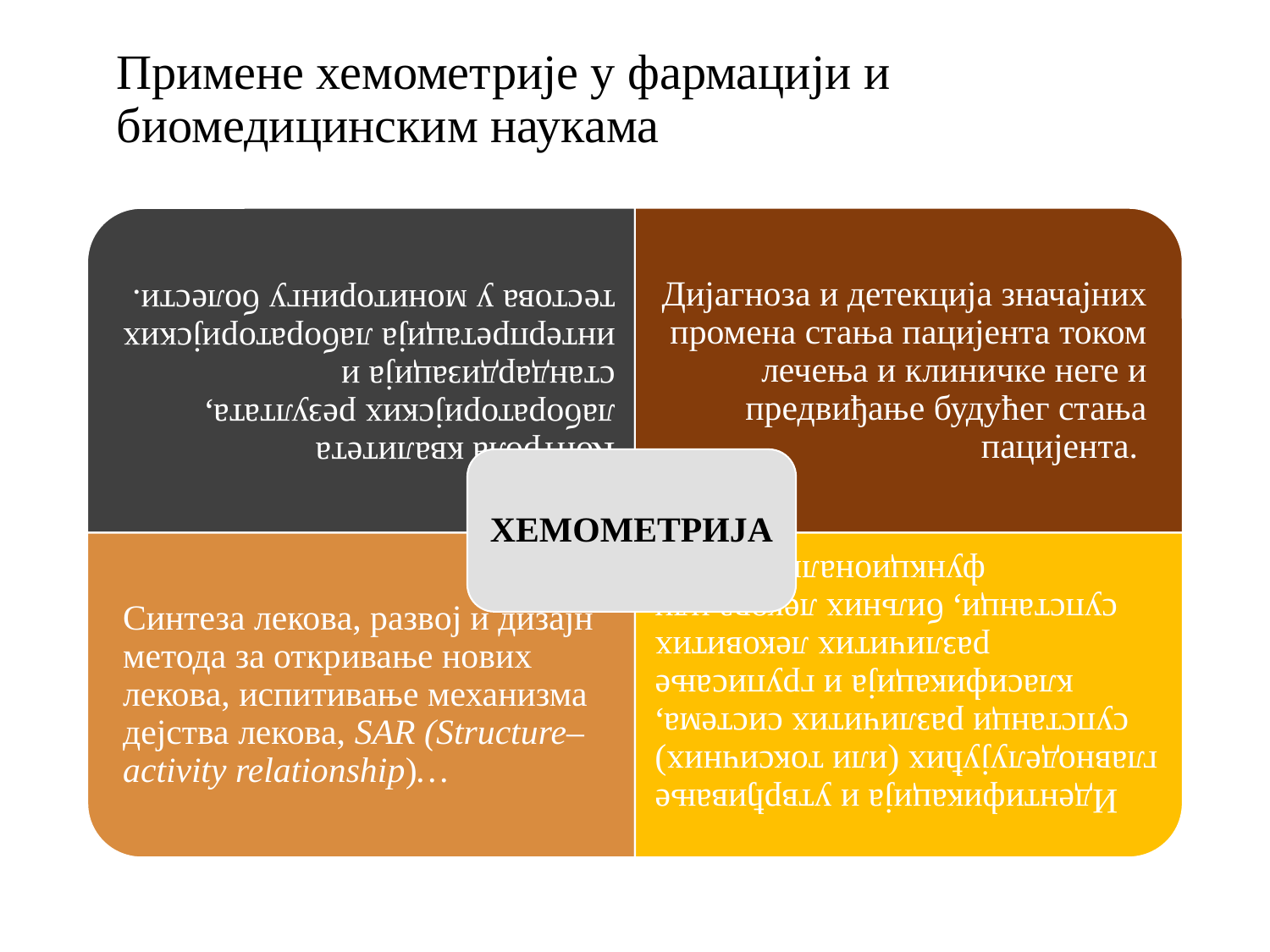

# Примене хемометрије у фармацији и биомедицинским наукама
Контрола квалитета лабораторијских резултата, стандардизација и интерпретација лабораторијских тестова у мониторингу болести.
Дијагноза и детекција значајних промена стања пацијента током лечења и клиничке неге и предвиђање будућег стања пацијента.
Синтеза лекова, развој и дизајн метода за откривање нових лекова, испитивање механизма дејства лекова, SAR (Structure–activity relationship)…
Идентификација и утврђивање главноделујућих (или токсичних) супстанци различитих система, класификација и груписање различитих лековитих супстанци, биљних лекова или функционалне хране.
ХЕМОМЕТРИЈА